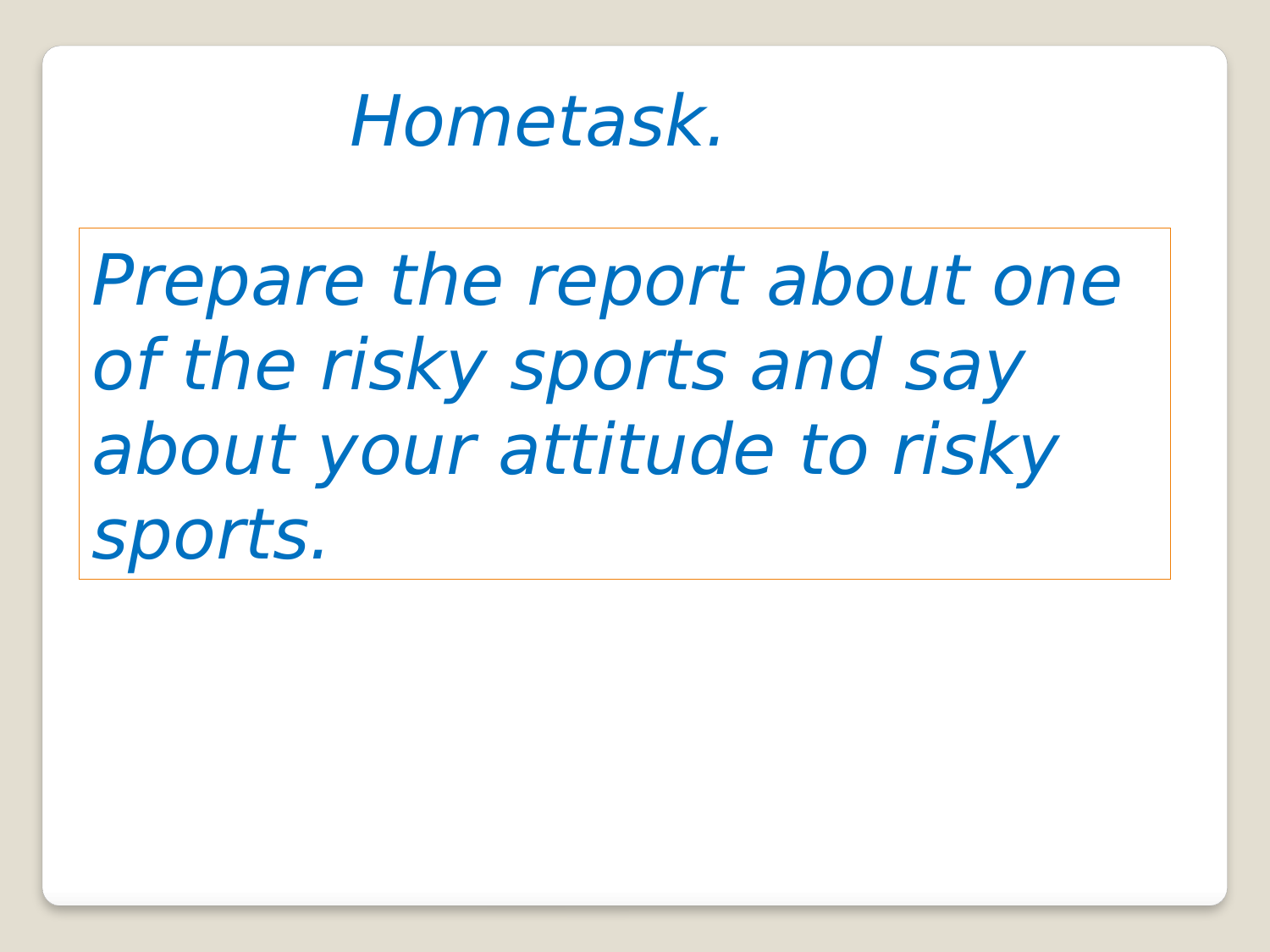

Hometask.

Prepare the report about one of the risky sports and say about your attitude to risky sports.